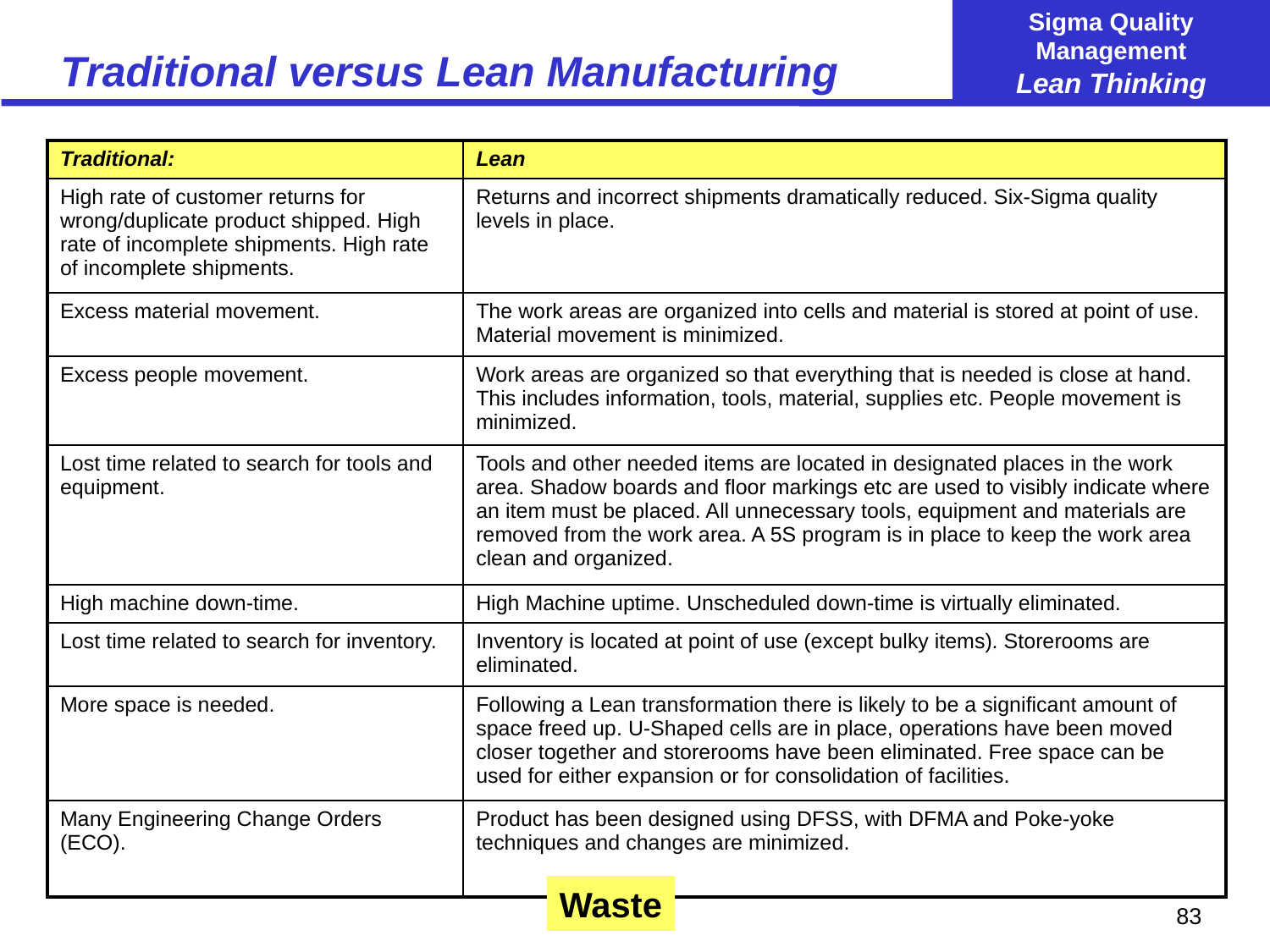

# Traditional versus Lean Manufacturing
| Traditional: | Lean |
| --- | --- |
| High rate of customer returns for wrong/duplicate product shipped. High rate of incomplete shipments. High rate of incomplete shipments. | Returns and incorrect shipments dramatically reduced. Six-Sigma quality levels in place. |
| Excess material movement. | The work areas are organized into cells and material is stored at point of use. Material movement is minimized. |
| Excess people movement. | Work areas are organized so that everything that is needed is close at hand. This includes information, tools, material, supplies etc. People movement is minimized. |
| Lost time related to search for tools and equipment. | Tools and other needed items are located in designated places in the work area. Shadow boards and floor markings etc are used to visibly indicate where an item must be placed. All unnecessary tools, equipment and materials are removed from the work area. A 5S program is in place to keep the work area clean and organized. |
| High machine down-time. | High Machine uptime. Unscheduled down-time is virtually eliminated. |
| Lost time related to search for inventory. | Inventory is located at point of use (except bulky items). Storerooms are eliminated. |
| More space is needed. | Following a Lean transformation there is likely to be a significant amount of space freed up. U-Shaped cells are in place, operations have been moved closer together and storerooms have been eliminated. Free space can be used for either expansion or for consolidation of facilities. |
| Many Engineering Change Orders (ECO). | Product has been designed using DFSS, with DFMA and Poke-yoke techniques and changes are minimized. |
Waste